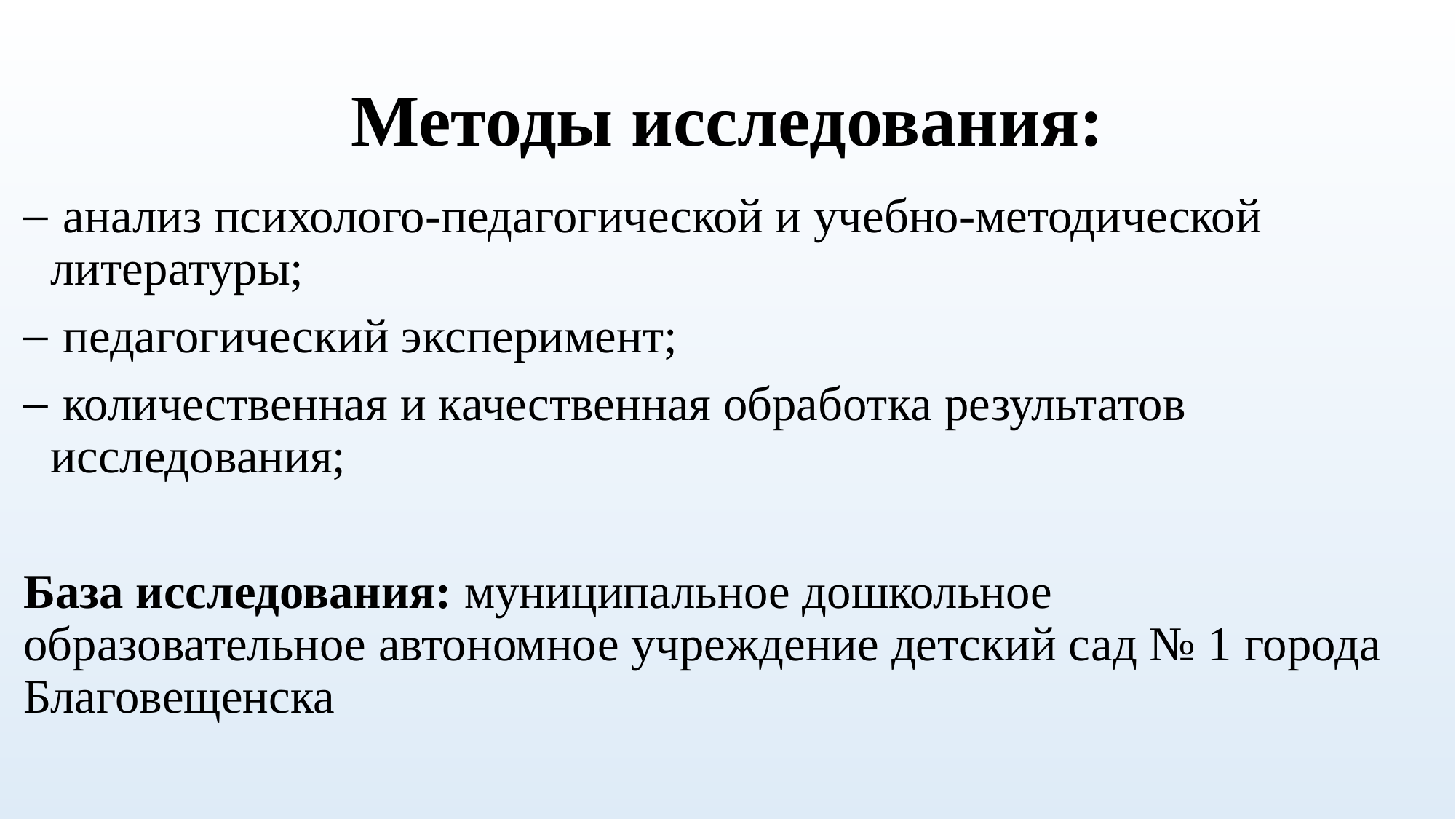

# Методы исследования:
 анализ психолого-педагогической и учебно-методической литературы;
 педагогический эксперимент;
 количественная и качественная обработка результатов исследования;

База исследования: муниципальное дошкольное образовательное автономное учреждение детский сад № 1 города Благовещенска